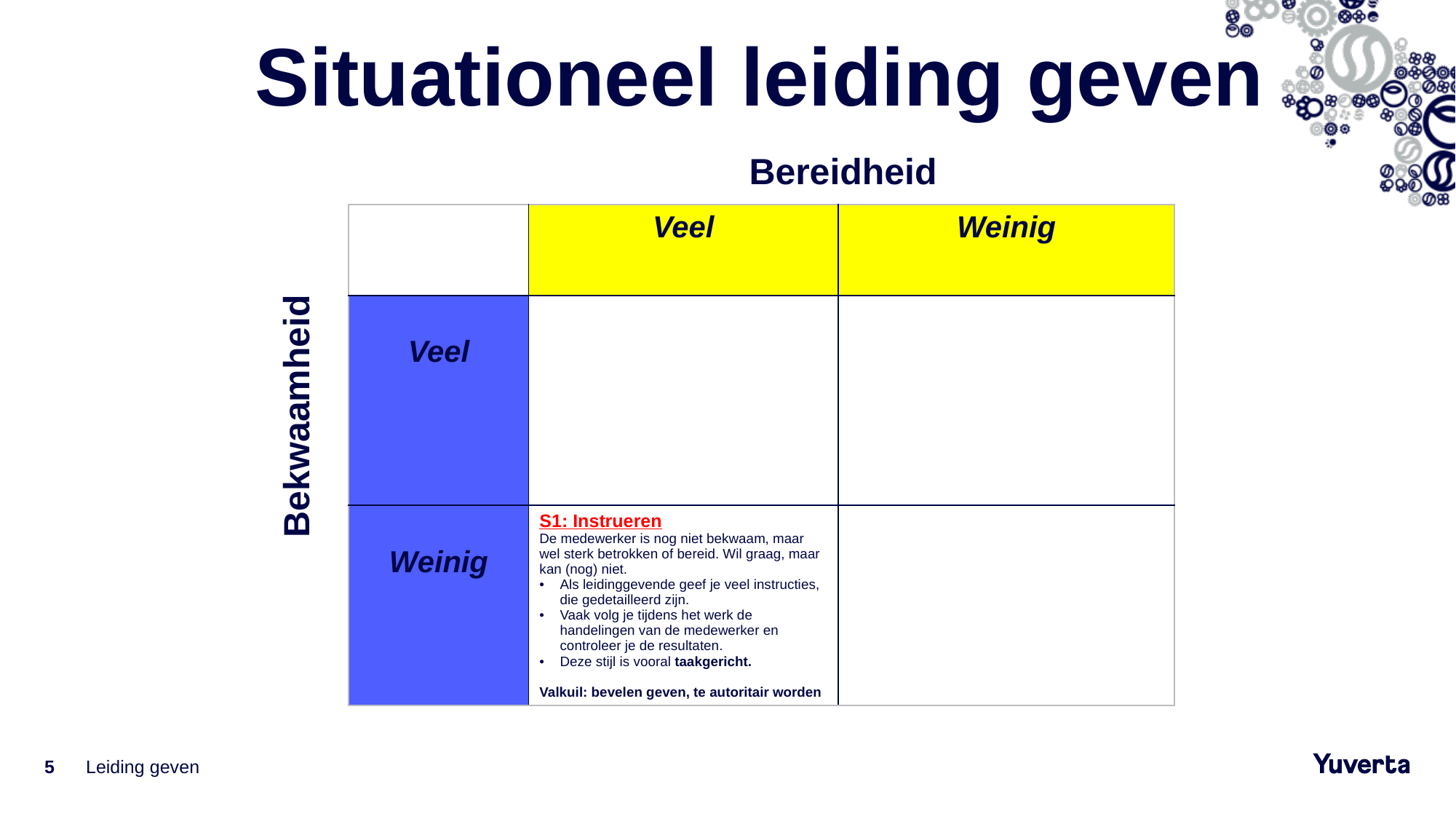

# Situationeel leiding geven
Bereidheid
|  | Veel | Weinig |
| --- | --- | --- |
| Veel |  |  |
| Weinig | S1: Instrueren De medewerker is nog niet bekwaam, maar wel sterk betrokken of bereid. Wil graag, maar kan (nog) niet. Als leidinggevende geef je veel instructies, die gedetailleerd zijn. Vaak volg je tijdens het werk de handelingen van de medewerker en controleer je de resultaten. Deze stijl is vooral taakgericht. Valkuil: bevelen geven, te autoritair worden |  |
Bekwaamheid
5
Leiding geven